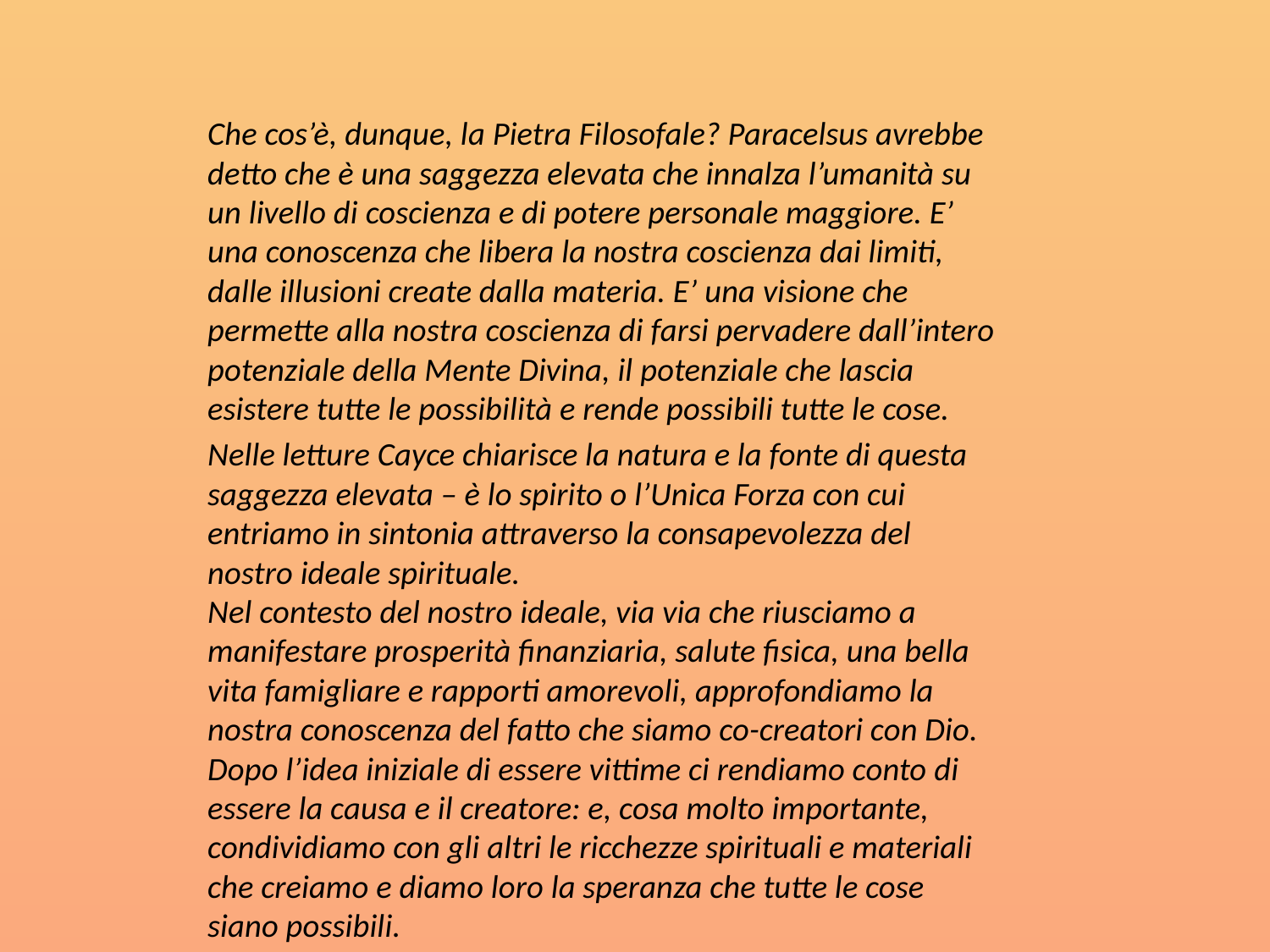

Che cos’è, dunque, la Pietra Filosofale? Paracelsus avrebbe detto che è una saggezza elevata che innalza l’umanità su un livello di coscienza e di potere personale maggiore. E’ una conoscenza che libera la nostra coscienza dai limiti, dalle illusioni create dalla materia. E’ una visione che permette alla nostra coscienza di farsi pervadere dall’intero potenziale della Mente Divina, il potenziale che lascia esistere tutte le possibilità e rende possibili tutte le cose.
Nelle letture Cayce chiarisce la natura e la fonte di questa saggezza elevata – è lo spirito o l’Unica Forza con cui entriamo in sintonia attraverso la consapevolezza del nostro ideale spirituale.
Nel contesto del nostro ideale, via via che riusciamo a manifestare prosperità finanziaria, salute fisica, una bella vita famigliare e rapporti amorevoli, approfondiamo la nostra conoscenza del fatto che siamo co-creatori con Dio. Dopo l’idea iniziale di essere vittime ci rendiamo conto di essere la causa e il creatore: e, cosa molto importante, condividiamo con gli altri le ricchezze spirituali e materiali che creiamo e diamo loro la speranza che tutte le cose siano possibili.